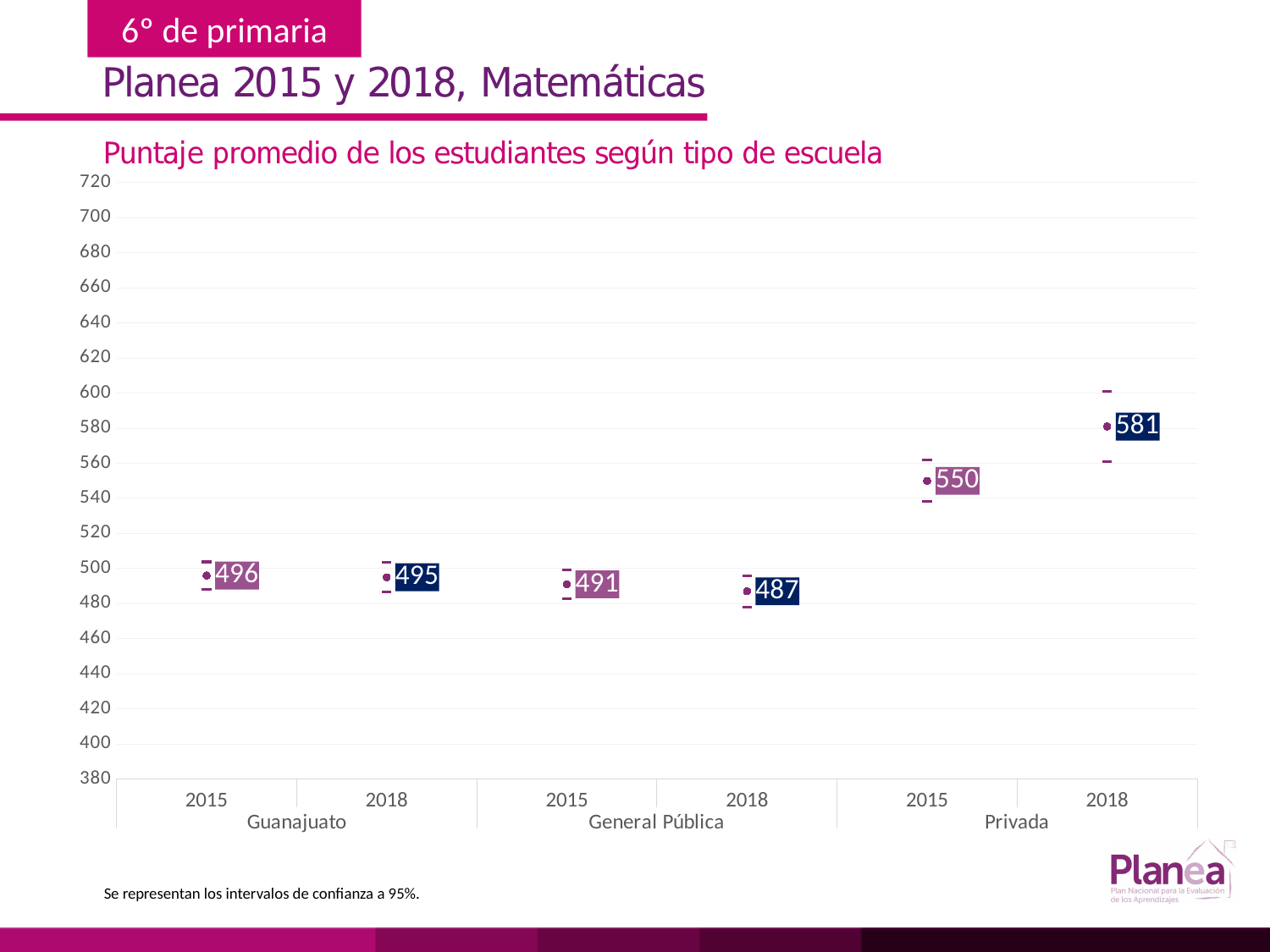

Planea 2015 y 2018, Matemáticas

Puntaje promedio de los estudiantes según tipo de escuela

### Chart

| Category |  |  |  |
|---|---|---|---|
| 2015 | 488.239 | 503.761 | 496.0 |
| 2018 | 486.642 | 503.358 | 495.0 |
| 2015 | 482.642 | 499.358 | 491.0 |
| 2018 | 478.045 | 495.955 | 487.0 |
| 2015 | 538.259 | 561.741 | 550.0 |
| 2018 | 560.901 | 601.099 | 581.0 |
Se representan los intervalos de confianza a 95%.